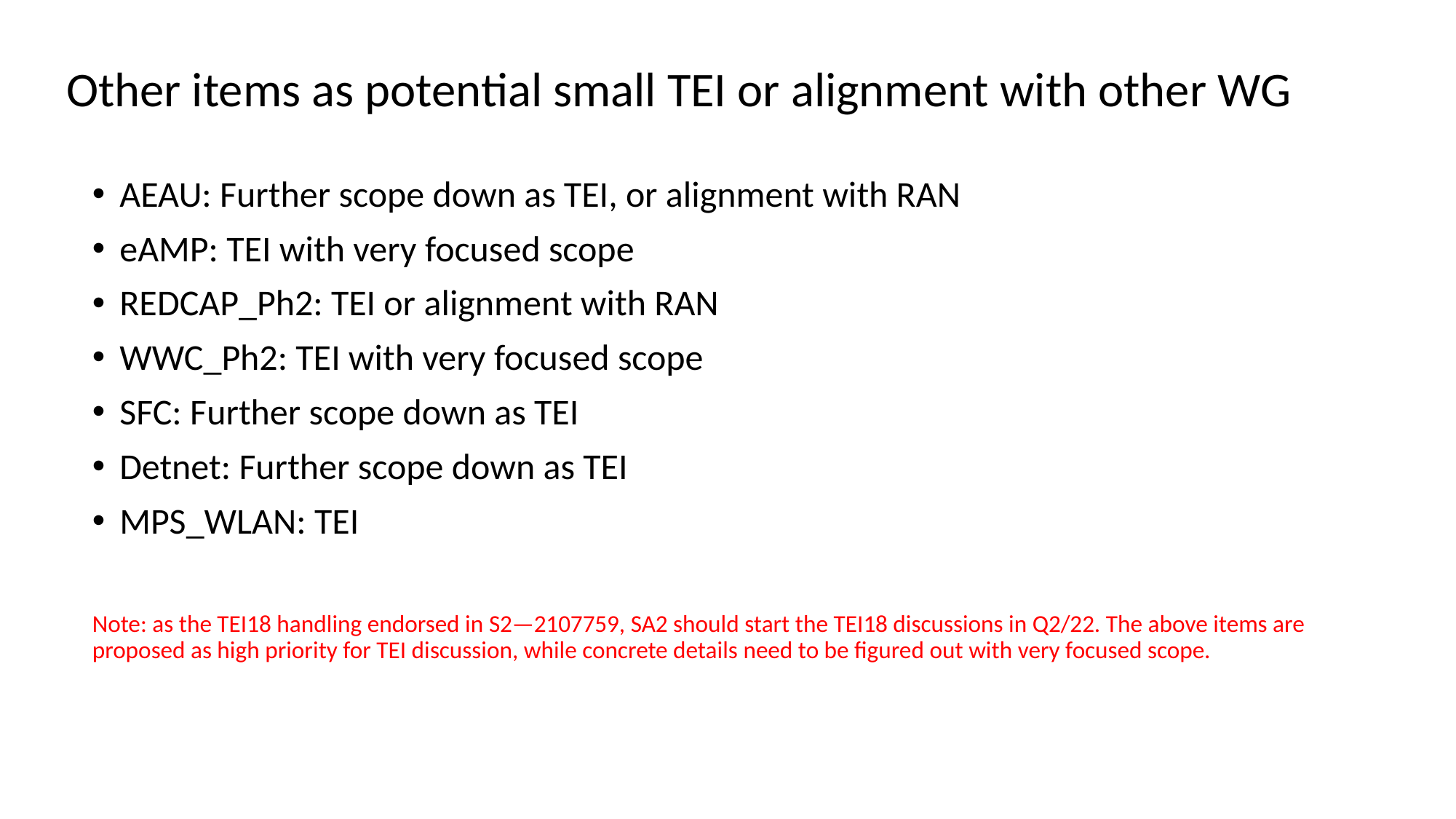

# Other items as potential small TEI or alignment with other WG
AEAU: Further scope down as TEI, or alignment with RAN
eAMP: TEI with very focused scope
REDCAP_Ph2: TEI or alignment with RAN
WWC_Ph2: TEI with very focused scope
SFC: Further scope down as TEI
Detnet: Further scope down as TEI
MPS_WLAN: TEI

Note: as the TEI18 handling endorsed in S2—2107759, SA2 should start the TEI18 discussions in Q2/22. The above items are proposed as high priority for TEI discussion, while concrete details need to be figured out with very focused scope.